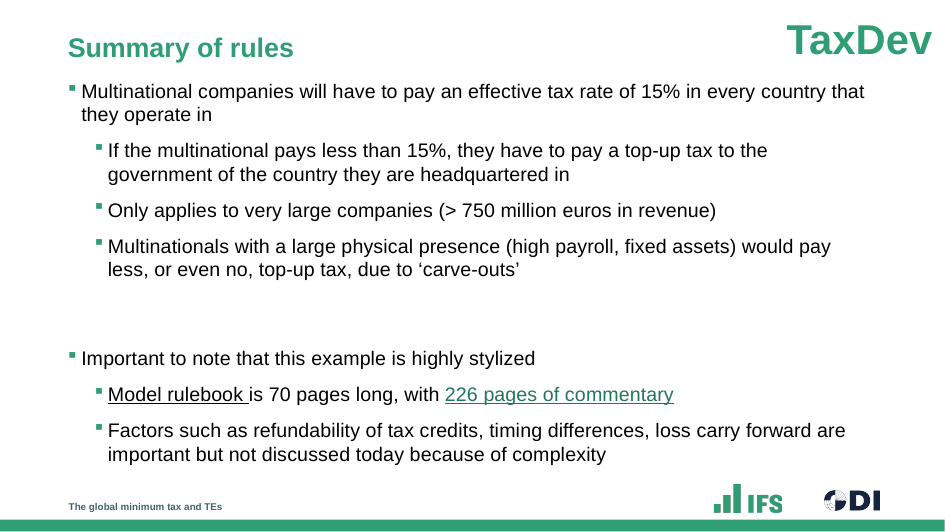

# Summary of rules
Multinational companies will have to pay an effective tax rate of 15% in every country that they operate in
If the multinational pays less than 15%, they have to pay a top-up tax to the government of the country they are headquartered in
Only applies to very large companies (> 750 million euros in revenue)
Multinationals with a large physical presence (high payroll, fixed assets) would pay less, or even no, top-up tax, due to ‘carve-outs’

Important to note that this example is highly stylized
Model rulebook is 70 pages long, with 226 pages of commentary
Factors such as refundability of tax credits, timing differences, loss carry forward are important but not discussed today because of complexity
The global minimum tax and TEs